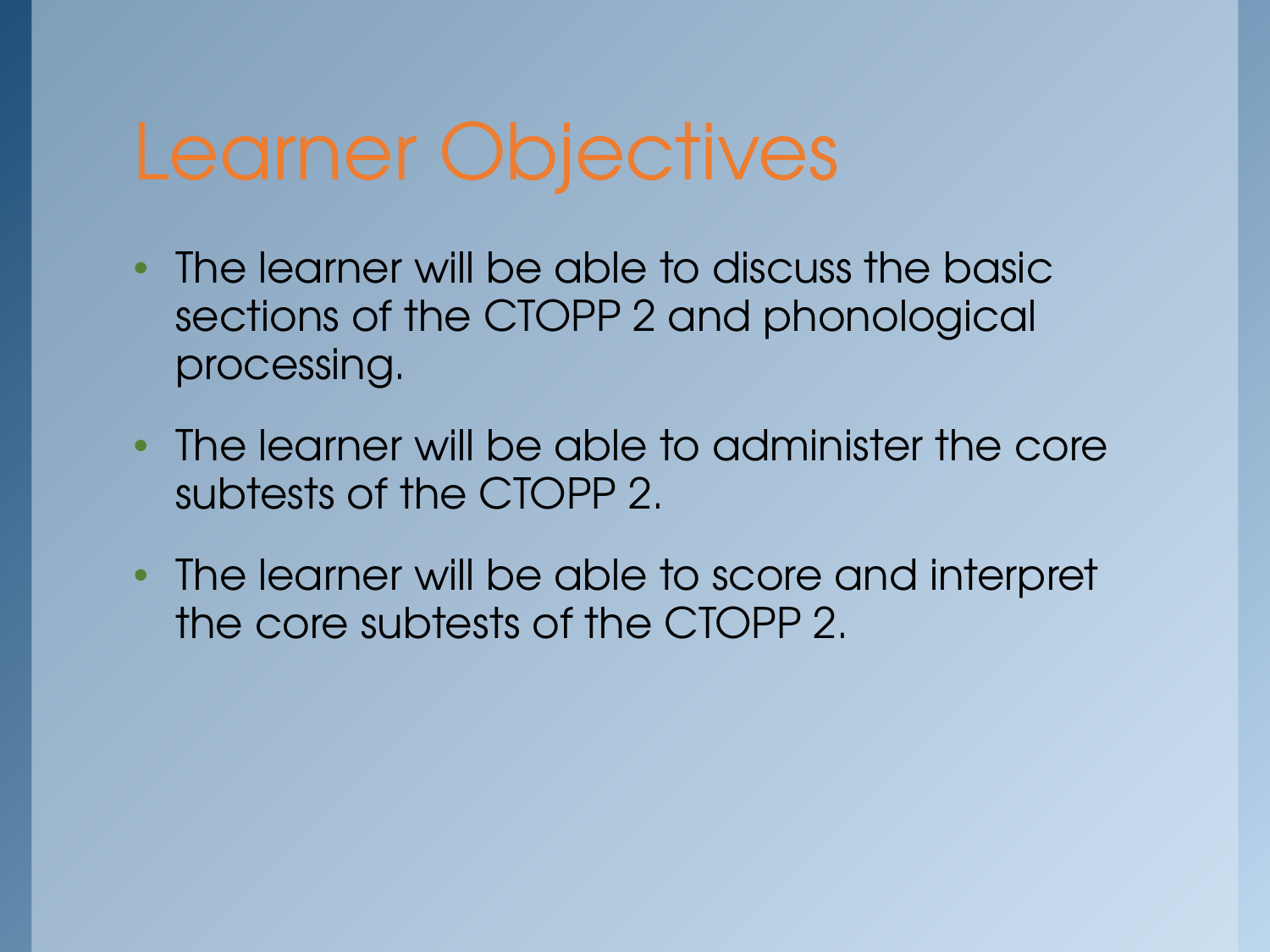

# Learner Objectives
The learner will be able to discuss the basic sections of the CTOPP 2 and phonological processing.
The learner will be able to administer the core subtests of the CTOPP 2.
The learner will be able to score and interpret the core subtests of the CTOPP 2.